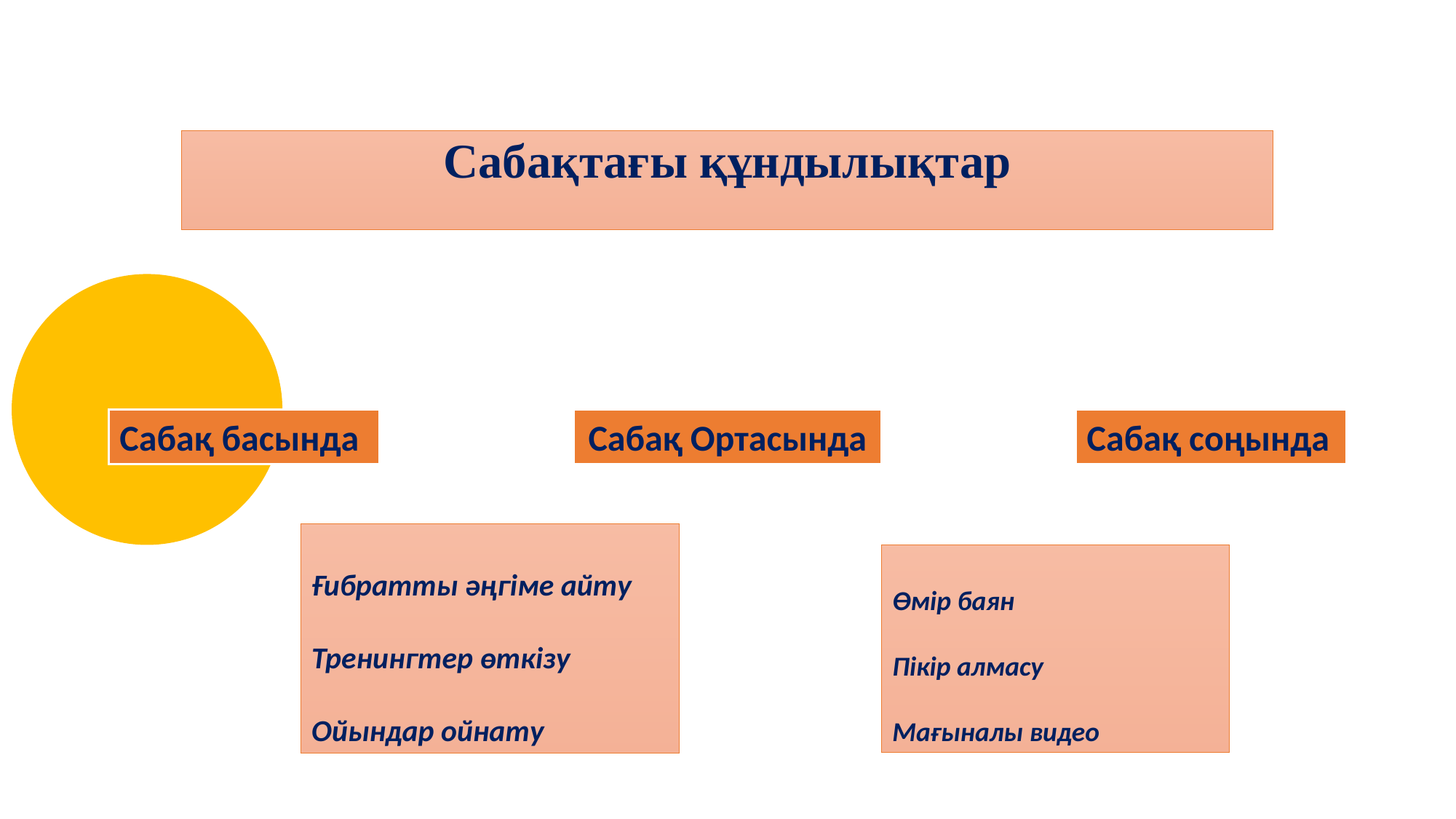

Сабақтағы құндылықтар

Сабақ басында
Сабақ Ортасында
Сабақ соңында
Ғибратты әңгіме айту
Тренингтер өткізу
Ойындар ойнату
Өмір баян
Пікір алмасу
Мағыналы видео